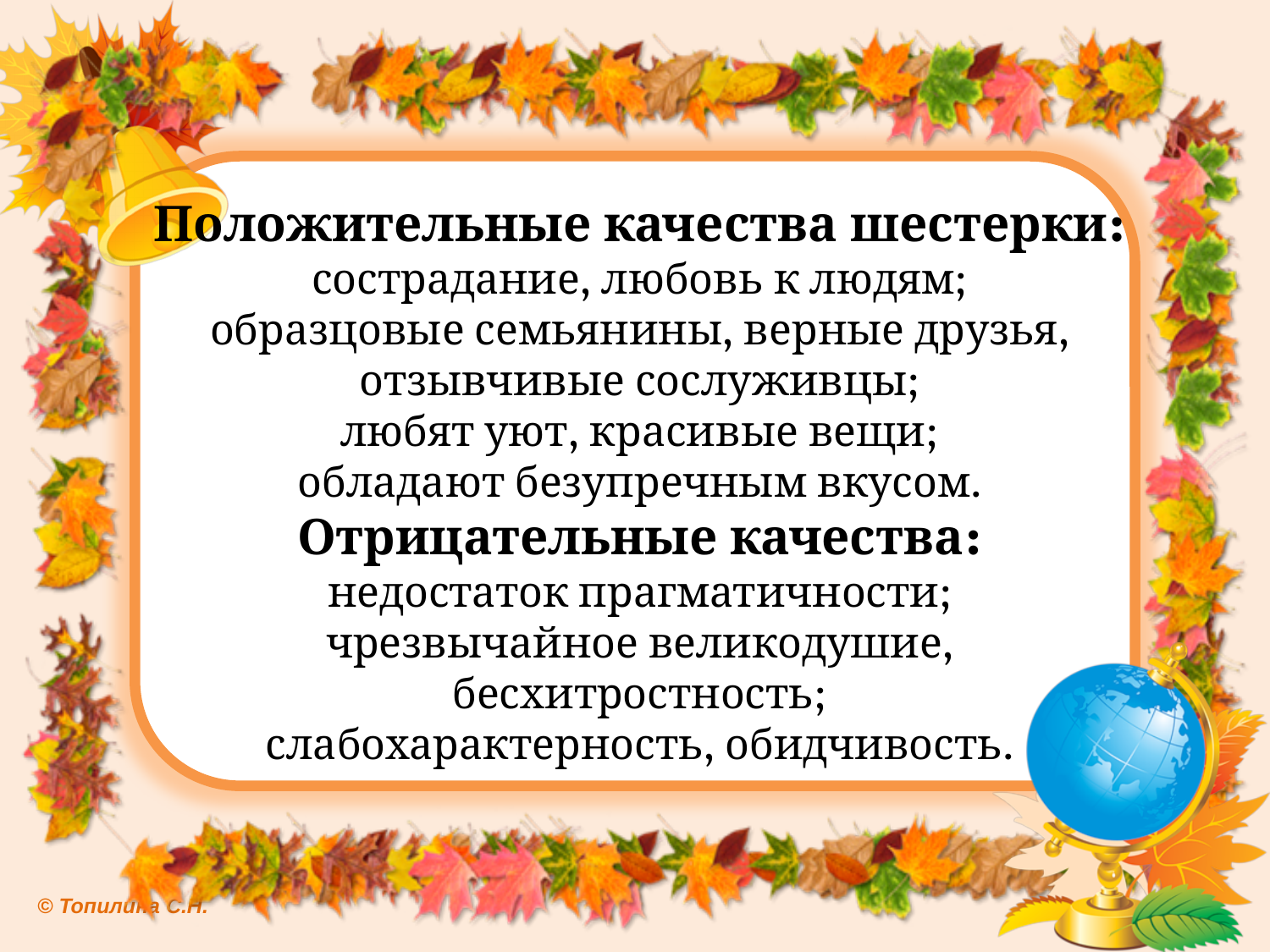

Положительные качества шестерки:
сострадание, любовь к людям;
образцовые семьянины, верные друзья, отзывчивые сослуживцы;
любят уют, красивые вещи;
обладают безупречным вкусом.
Отрицательные качества:
недостаток прагматичности;
чрезвычайное великодушие, бесхитростность;
слабохарактерность, обидчивость.